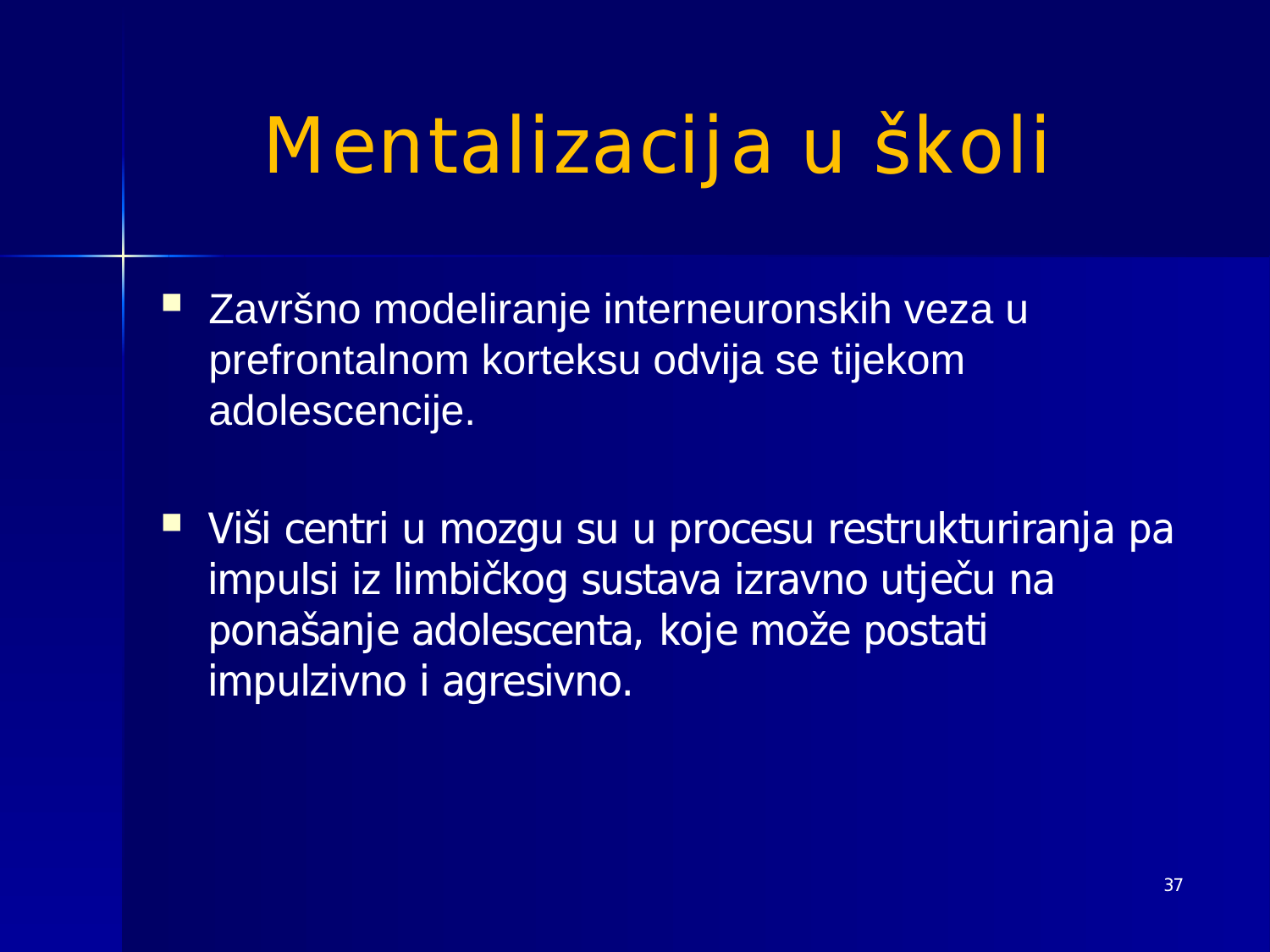

# Mentalizacija u školi
Završno modeliranje interneuronskih veza u prefrontalnom korteksu odvija se tijekom adolescencije.

Viši centri u mozgu su u procesu restrukturiranja pa impulsi iz limbičkog sustava izravno utječu na ponašanje adolescenta, koje može postati impulzivno i agresivno.

37